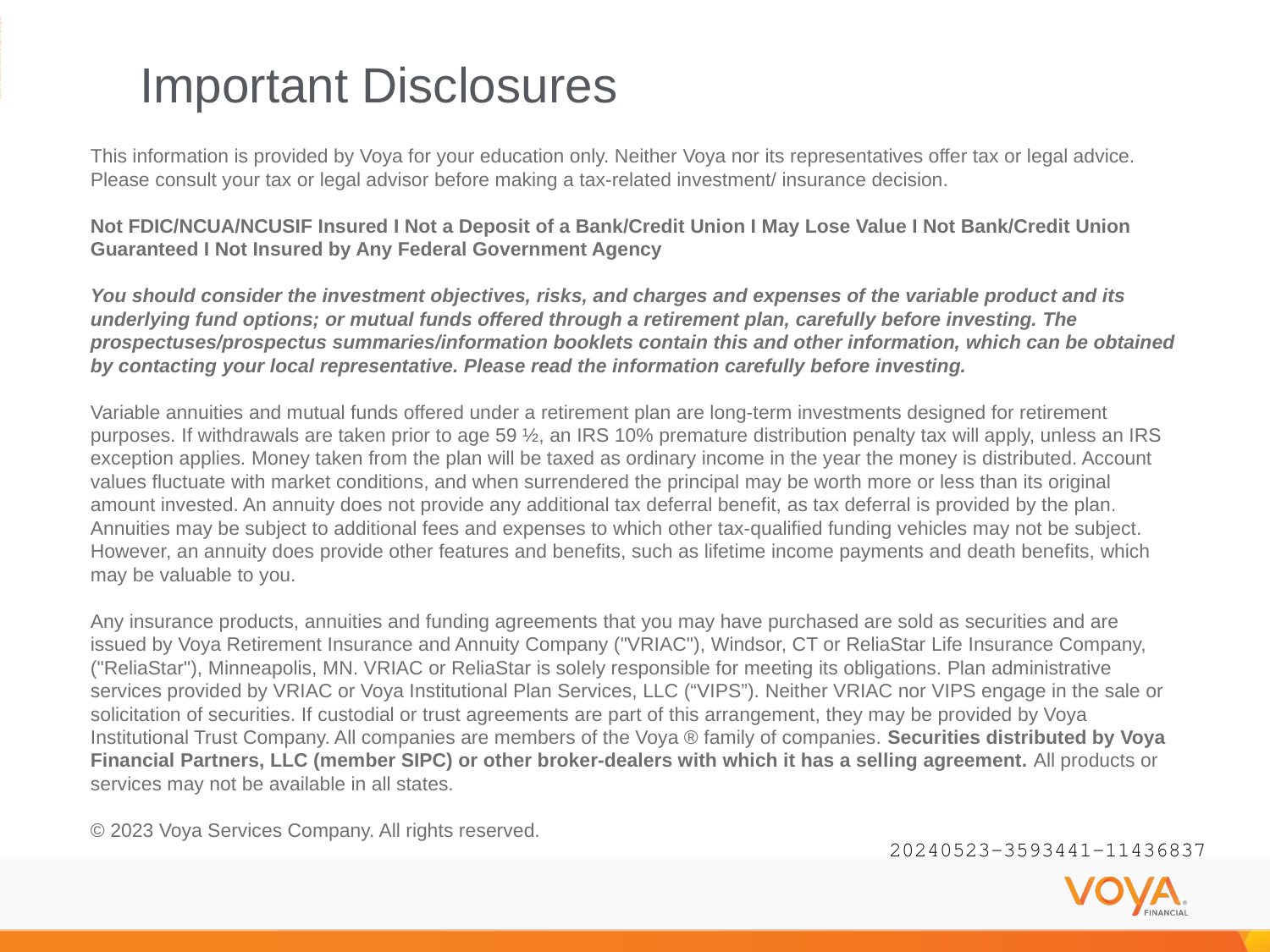

ADMASTER-STAMP!20240523-3593441-11436837
Important Disclosures
This information is provided by Voya for your education only. Neither Voya nor its representatives offer tax or legal advice. Please consult your tax or legal advisor before making a tax-related investment/ insurance decision.

Not FDIC/NCUA/NCUSIF Insured I Not a Deposit of a Bank/Credit Union I May Lose Value I Not Bank/Credit Union Guaranteed I Not Insured by Any Federal Government Agency

You should consider the investment objectives, risks, and charges and expenses of the variable product and its underlying fund options; or mutual funds offered through a retirement plan, carefully before investing. The prospectuses/prospectus summaries/information booklets contain this and other information, which can be obtained by contacting your local representative. Please read the information carefully before investing.

Variable annuities and mutual funds offered under a retirement plan are long-term investments designed for retirement purposes. If withdrawals are taken prior to age 59 ½, an IRS 10% premature distribution penalty tax will apply, unless an IRS exception applies. Money taken from the plan will be taxed as ordinary income in the year the money is distributed. Account values fluctuate with market conditions, and when surrendered the principal may be worth more or less than its original amount invested. An annuity does not provide any additional tax deferral benefit, as tax deferral is provided by the plan. Annuities may be subject to additional fees and expenses to which other tax-qualified funding vehicles may not be subject. However, an annuity does provide other features and benefits, such as lifetime income payments and death benefits, which may be valuable to you.

Any insurance products, annuities and funding agreements that you may have purchased are sold as securities and are issued by Voya Retirement Insurance and Annuity Company ("VRIAC"), Windsor, CT or ReliaStar Life Insurance Company, ("ReliaStar"), Minneapolis, MN. VRIAC or ReliaStar is solely responsible for meeting its obligations. Plan administrative services provided by VRIAC or Voya Institutional Plan Services, LLC (“VIPS”). Neither VRIAC nor VIPS engage in the sale or solicitation of securities. If custodial or trust agreements are part of this arrangement, they may be provided by Voya Institutional Trust Company. All companies are members of the Voya ® family of companies. Securities distributed by Voya Financial Partners, LLC (member SIPC) or other broker-dealers with which it has a selling agreement. All products or services may not be available in all states.

© 2023 Voya Services Company. All rights reserved.

20240523-3593441-11436837